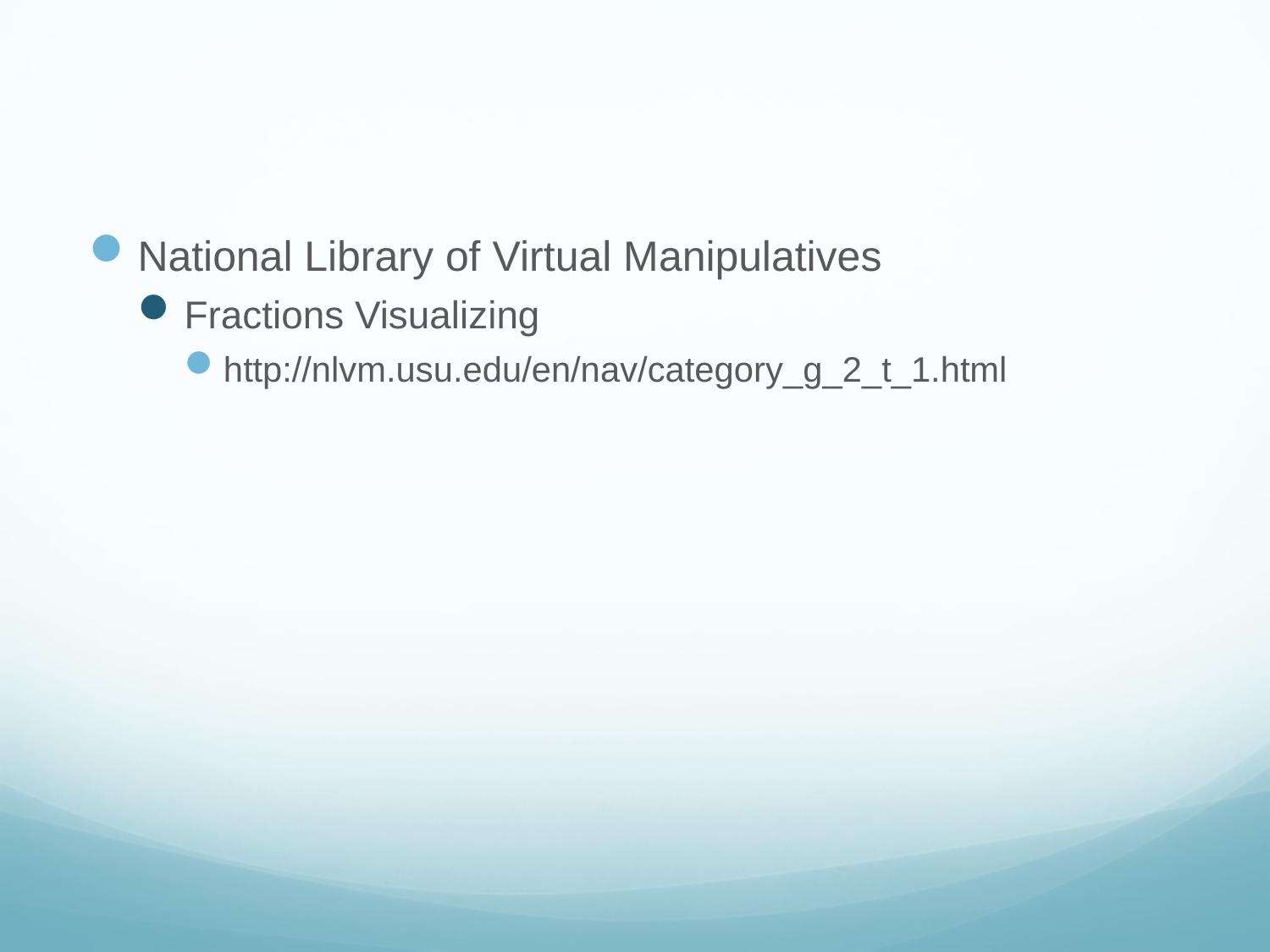

#
National Library of Virtual Manipulatives
Fractions Visualizing
http://nlvm.usu.edu/en/nav/category_g_2_t_1.html